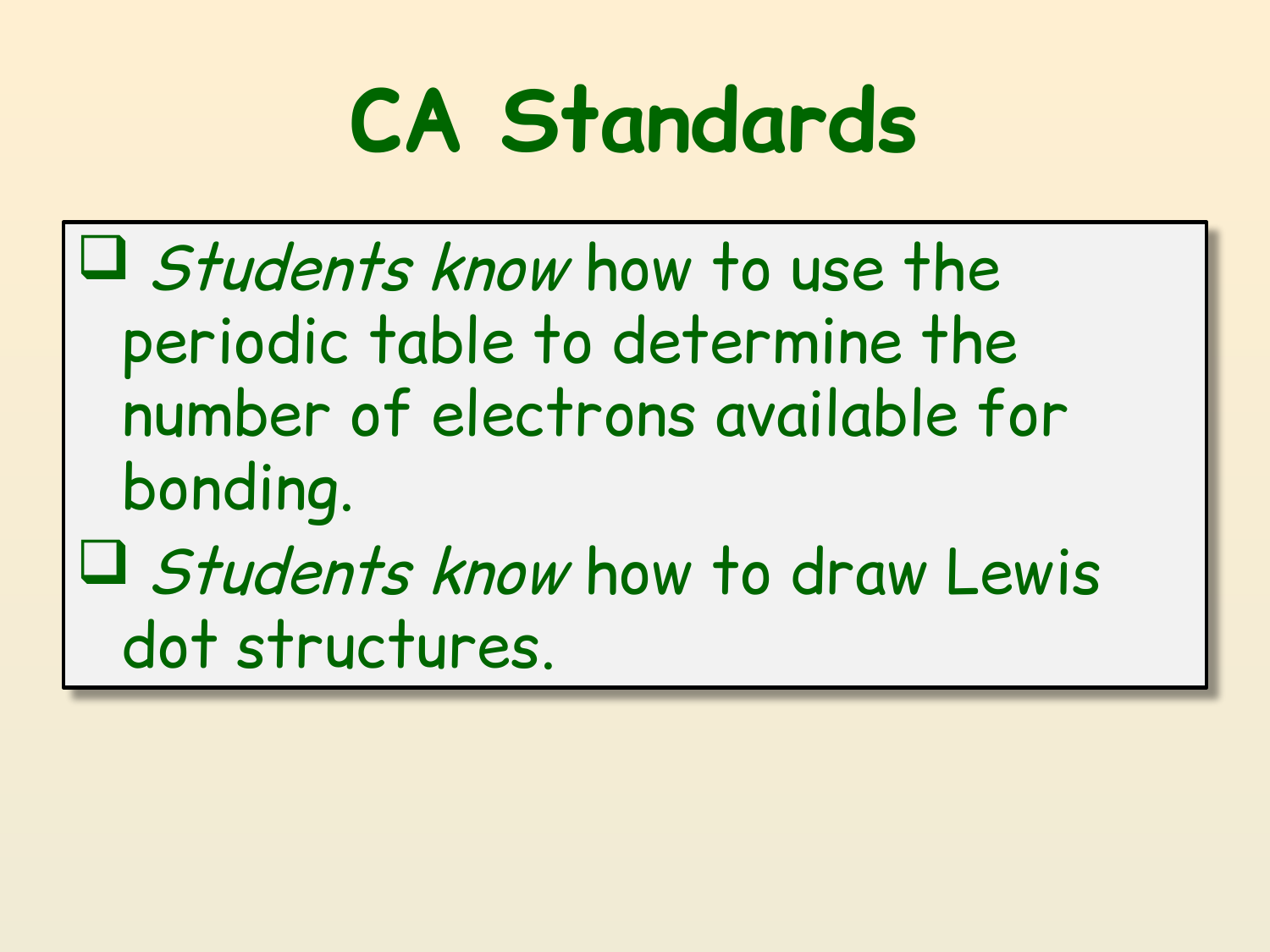

# CA Standards
 Students know how to use the periodic table to determine the number of electrons available for bonding.
 Students know how to draw Lewis dot structures.